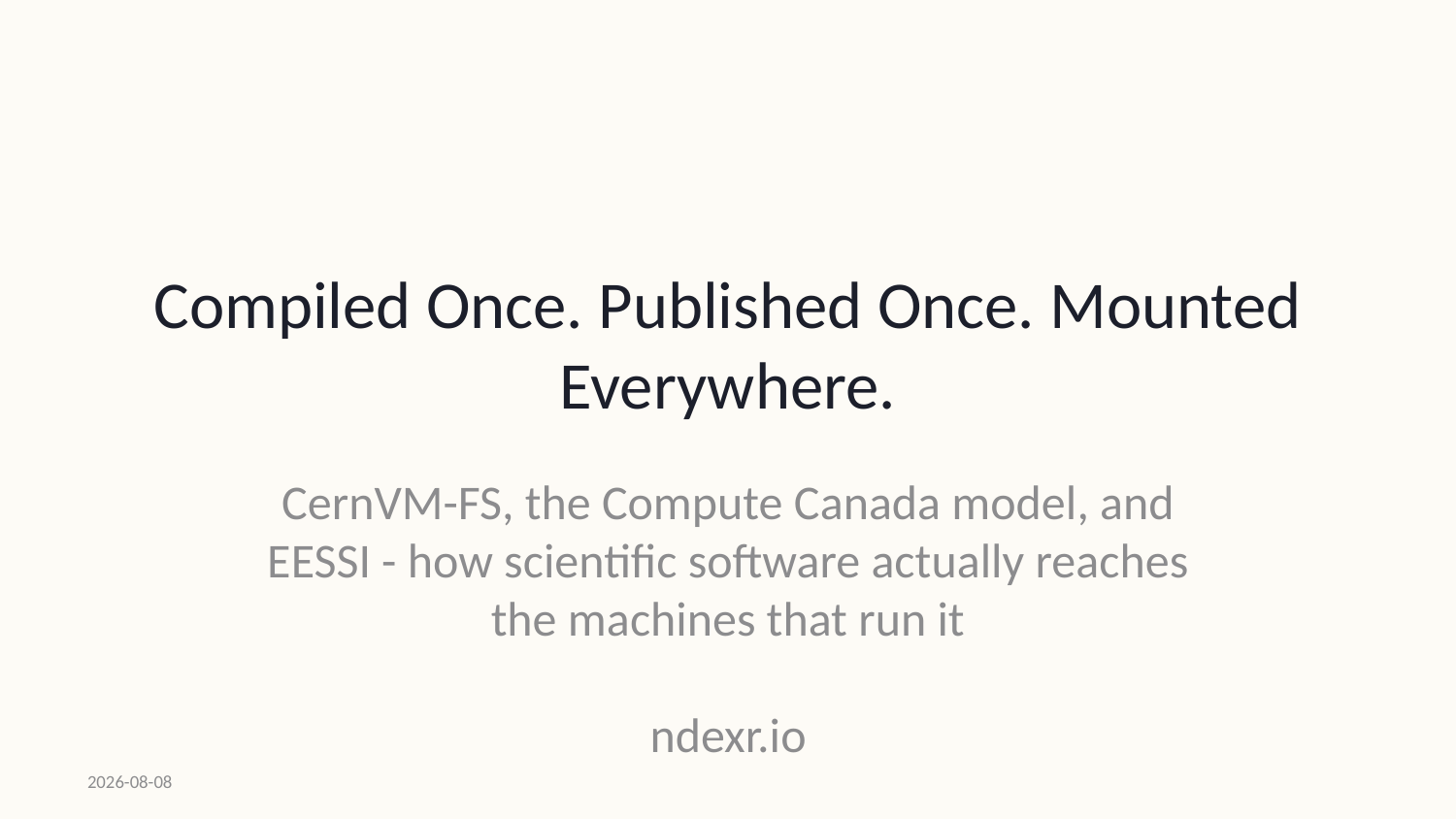

# Compiled Once. Published Once. Mounted Everywhere.
CernVM-FS, the Compute Canada model, and EESSI - how scientific software actually reaches the machines that run it
ndexr.io
2026-08-08